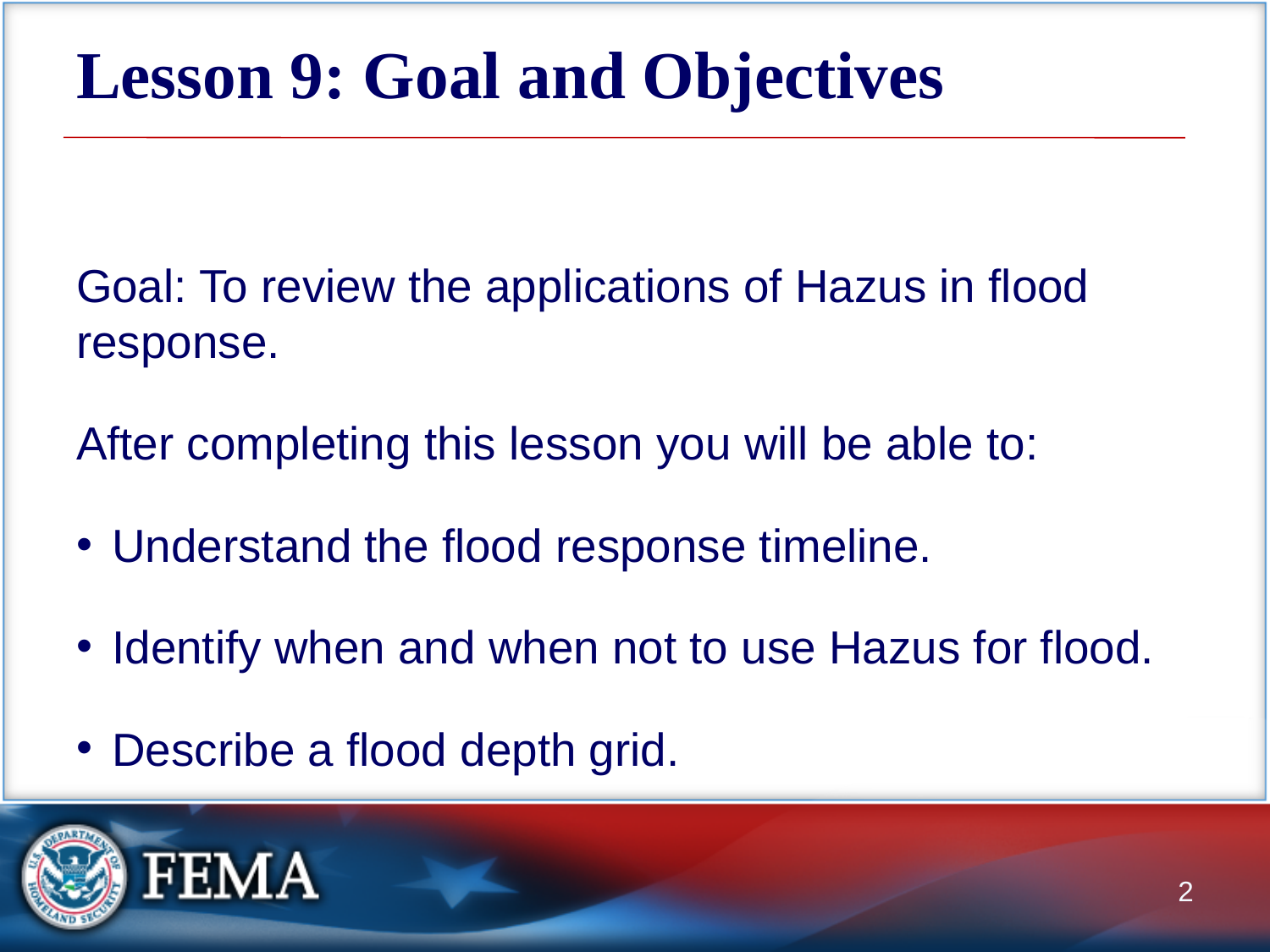

# Lesson 9: Goal and Objectives

Goal: To review the applications of Hazus in flood response.
After completing this lesson you will be able to:
Understand the flood response timeline.
Identify when and when not to use Hazus for flood.
Describe a flood depth grid.
2